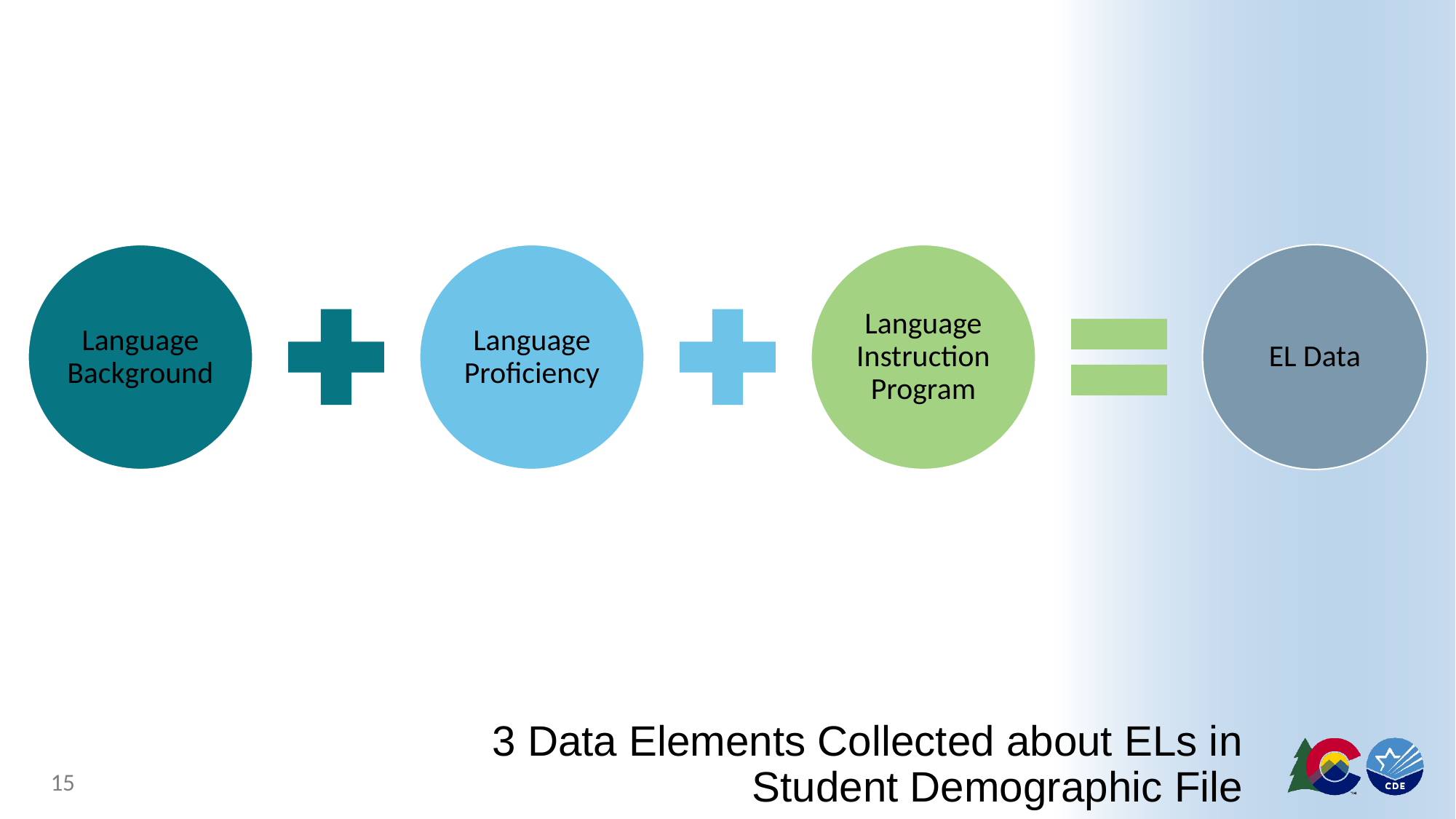

Language Background

Language Proficiency

Language Instruction Program

EL Data
# 3 Data Elements Collected about ELs in Student Demographic File
15